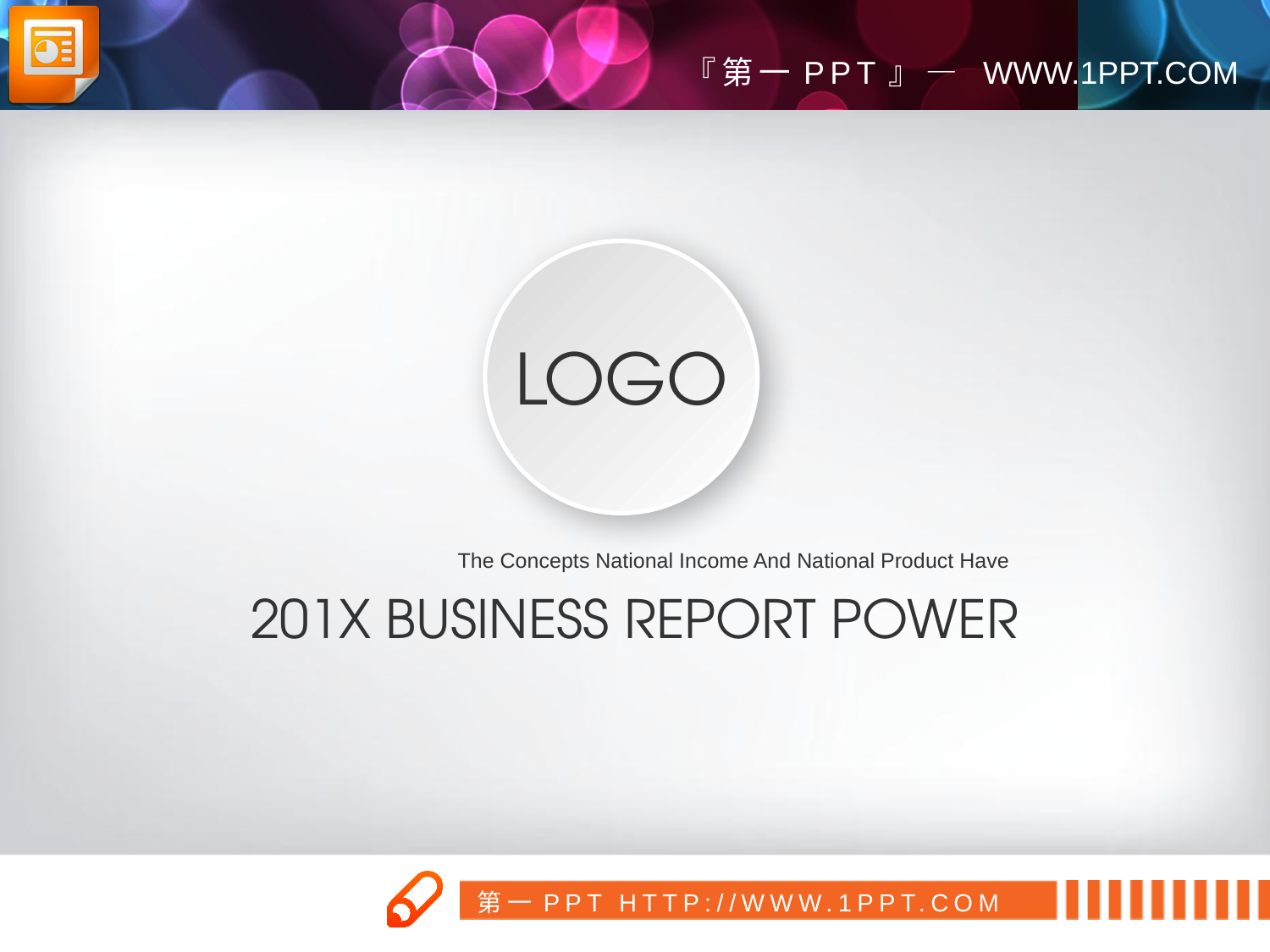

LOGO
The Concepts National Income And National Product Have
201X BUSINESS REPORT POWER